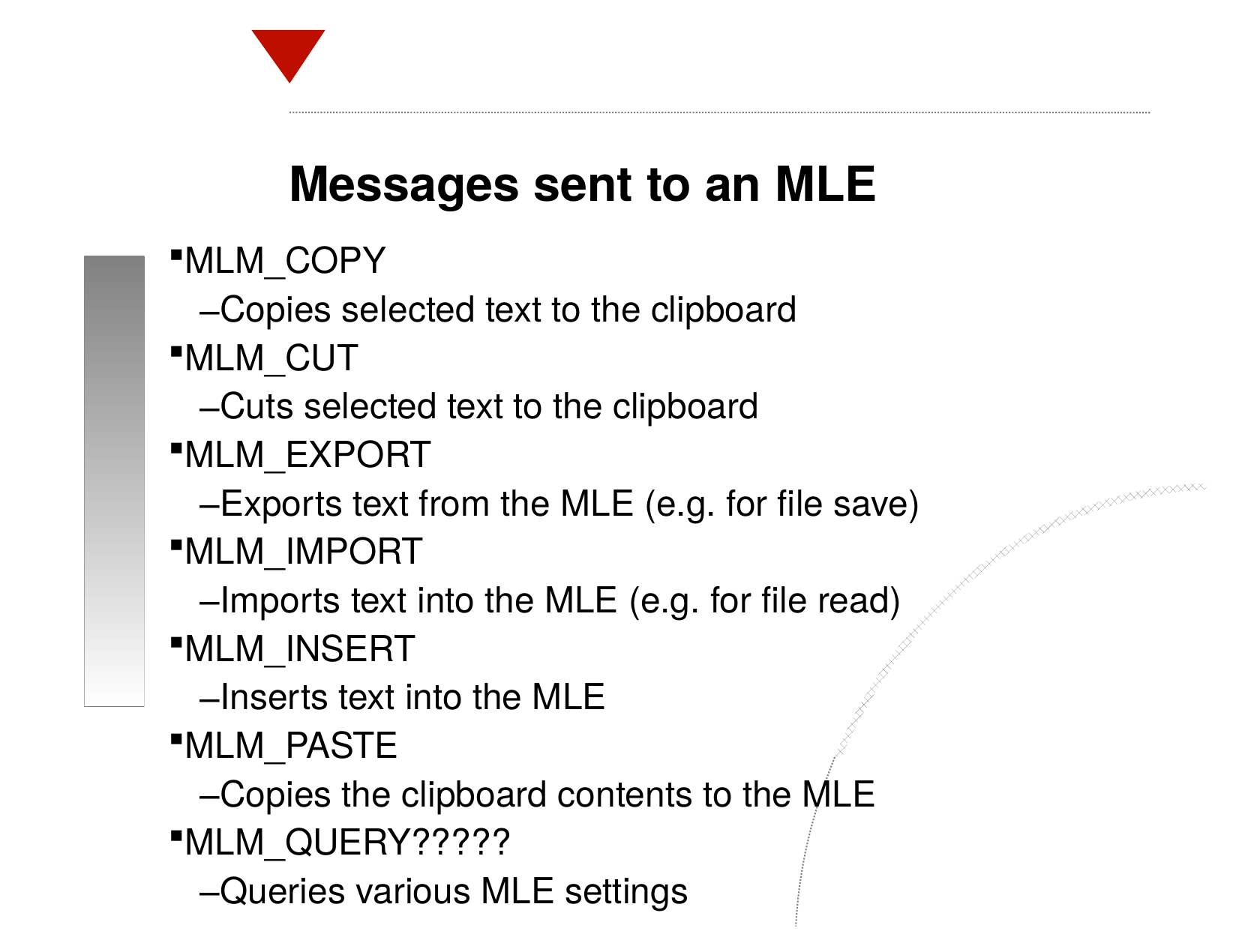

Messages sent to an MLE
MLM_COPY
Copies selected text to the clipboard
MLM_CUT
Cuts selected text to the clipboard
MLM_EXPORT
Exports text from the MLE (e.g. for file save)
MLM_IMPORT
Imports text into the MLE (e.g. for file read)
MLM_INSERT
Inserts text into the MLE
MLM_PASTE
Copies the clipboard contents to the MLE
MLM_QUERY?????
Queries various MLE settings